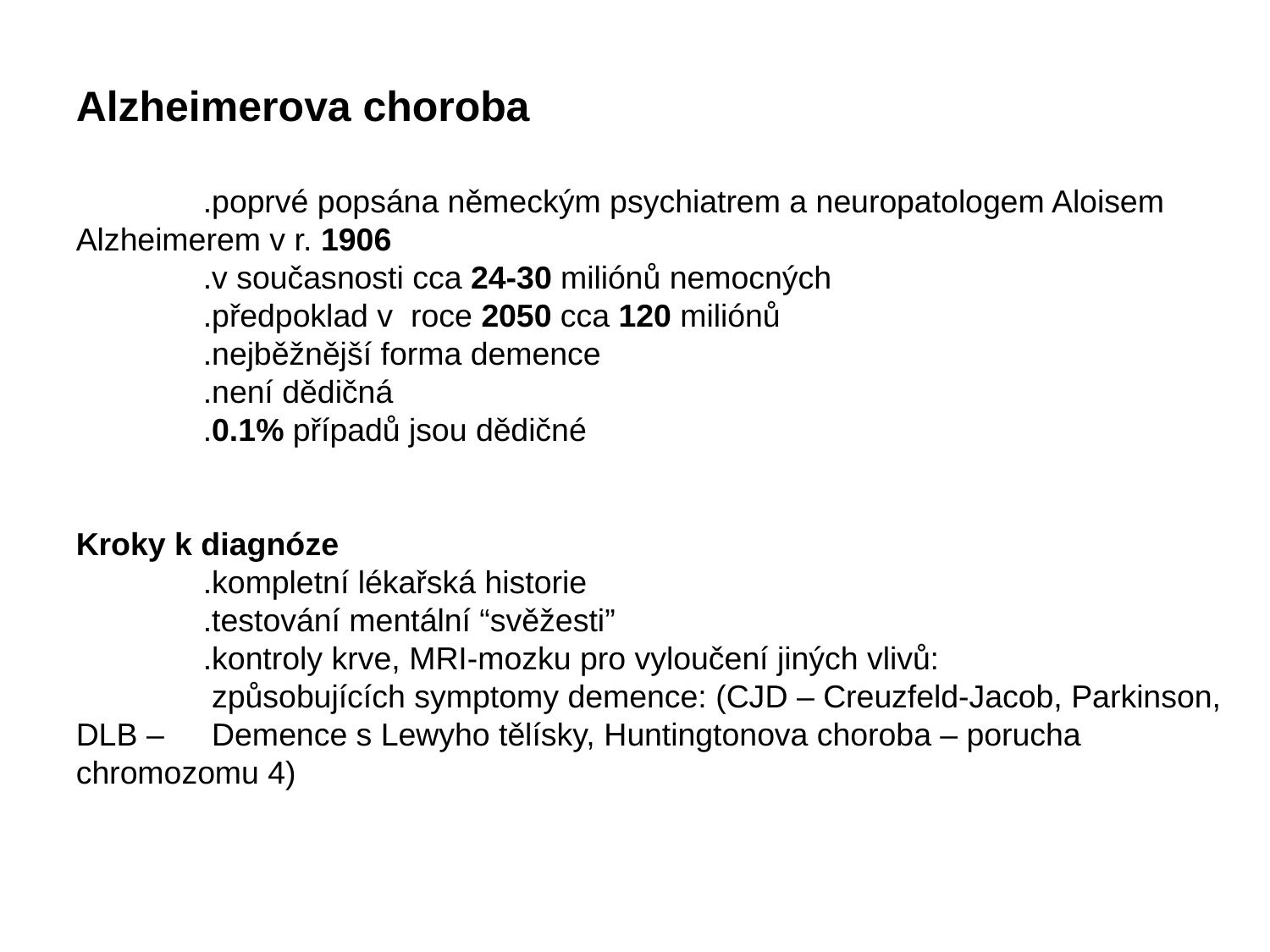

Alzheimerova choroba

	.poprvé popsána německým psychiatrem a neuropatologem Aloisem 	Alzheimerem v r. 1906
	.v současnosti cca 24-30 miliónů nemocných
	.předpoklad v  roce 2050 cca 120 miliónů
	.nejběžnější forma demence
	.není dědičná
	.0.1% případů jsou dědičné

Kroky k diagnóze
	.kompletní lékařská historie
	.testování mentální “svěžesti”
	.kontroly krve, MRI-mozku pro vyloučení jiných vlivů:
	 způsobujících symptomy demence: (CJD – Creuzfeld-Jacob, Parkinson, DLB – 	 Demence s Lewyho tělísky, Huntingtonova choroba – porucha chromozomu 4)